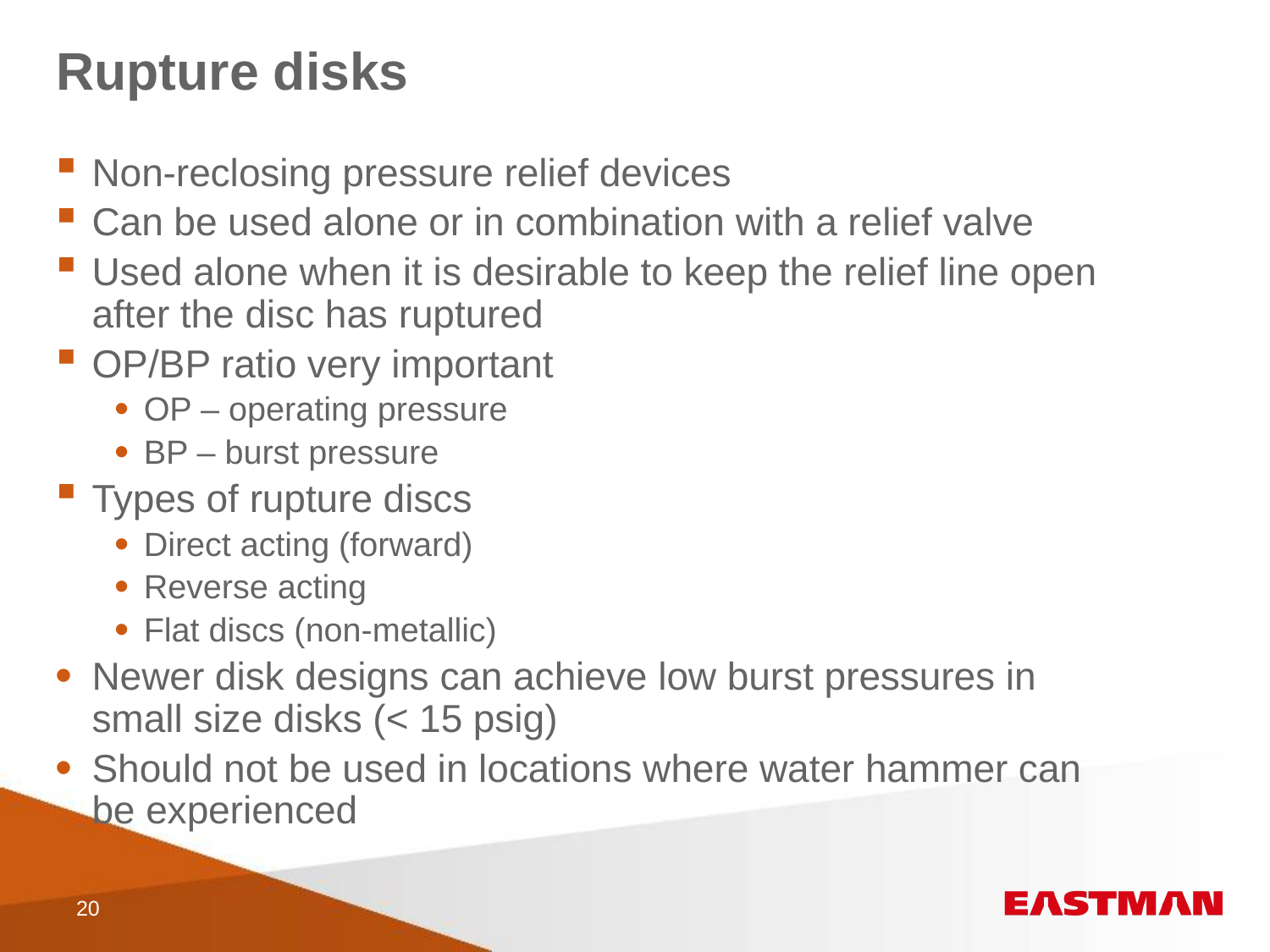

# Rupture disks
Non-reclosing pressure relief devices
Can be used alone or in combination with a relief valve
Used alone when it is desirable to keep the relief line open after the disc has ruptured
OP/BP ratio very important
OP – operating pressure
BP – burst pressure
Types of rupture discs
Direct acting (forward)
Reverse acting
Flat discs (non-metallic)
Newer disk designs can achieve low burst pressures in small size disks (< 15 psig)
Should not be used in locations where water hammer can be experienced

20